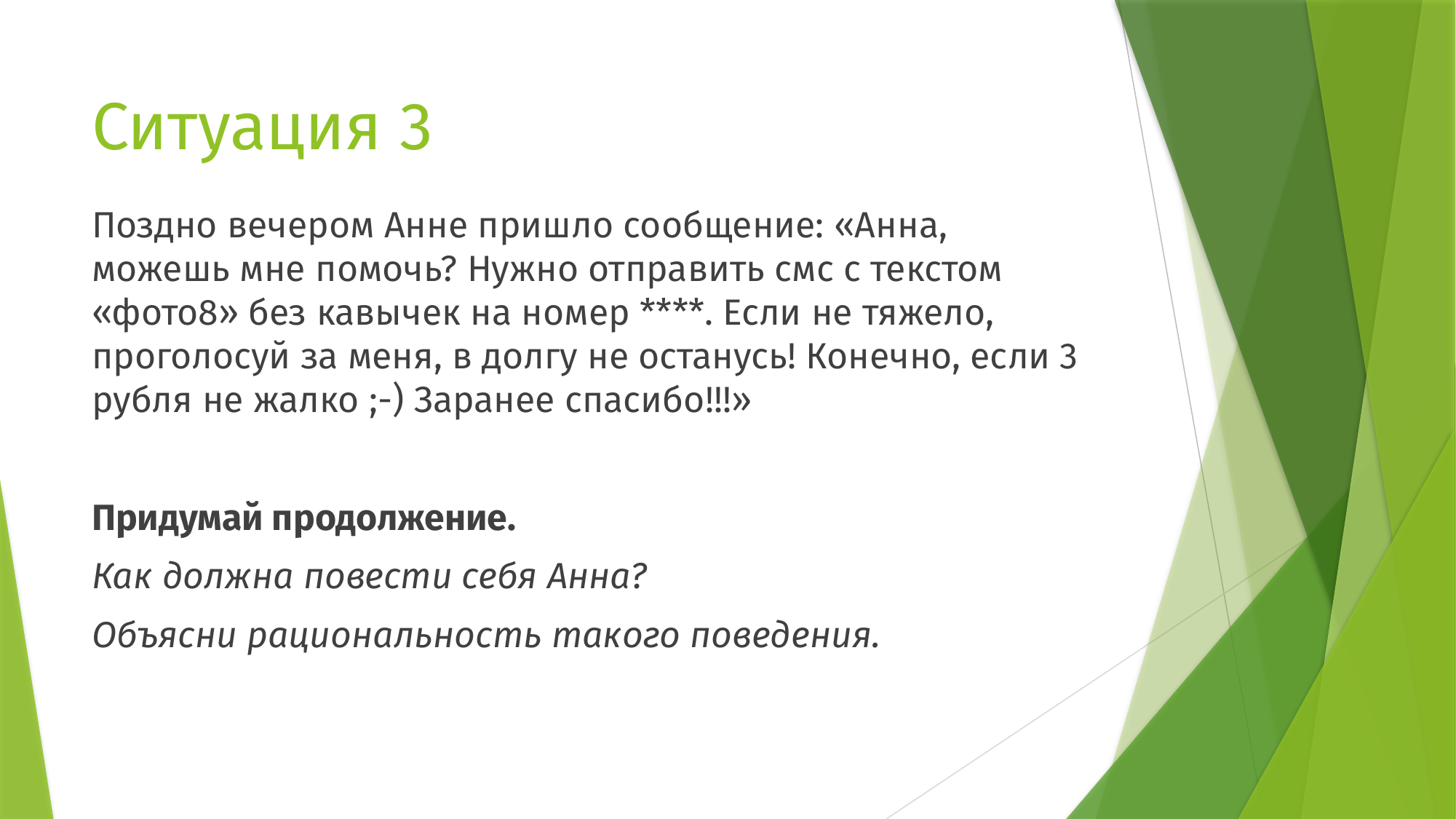

# Ситуация 3
Поздно вечером Анне пришло сообщение: «Анна, можешь мне помочь? Нужно отправить смс с текстом «фото8» без кавычек на номер ****. Если не тяжело, проголосуй за меня, в долгу не останусь! Конечно, если 3 рубля не жалко ;-) Заранее спасибо!!!»

Придумай продолжение.
Как должна повести себя Анна?
Объясни рациональность такого поведения.